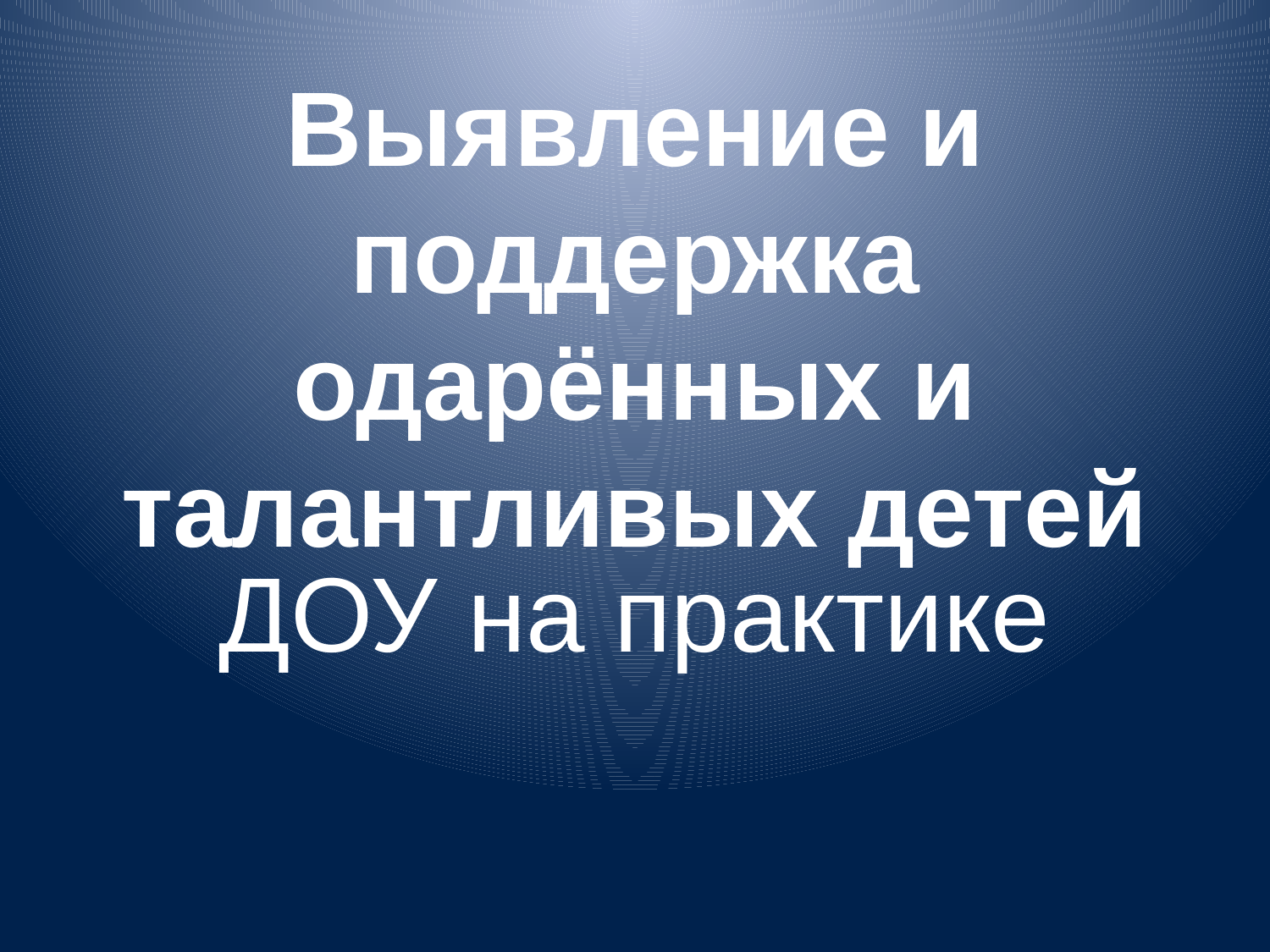

# Выявление и поддержка одарённых и талантливых детей
ДОУ на практике